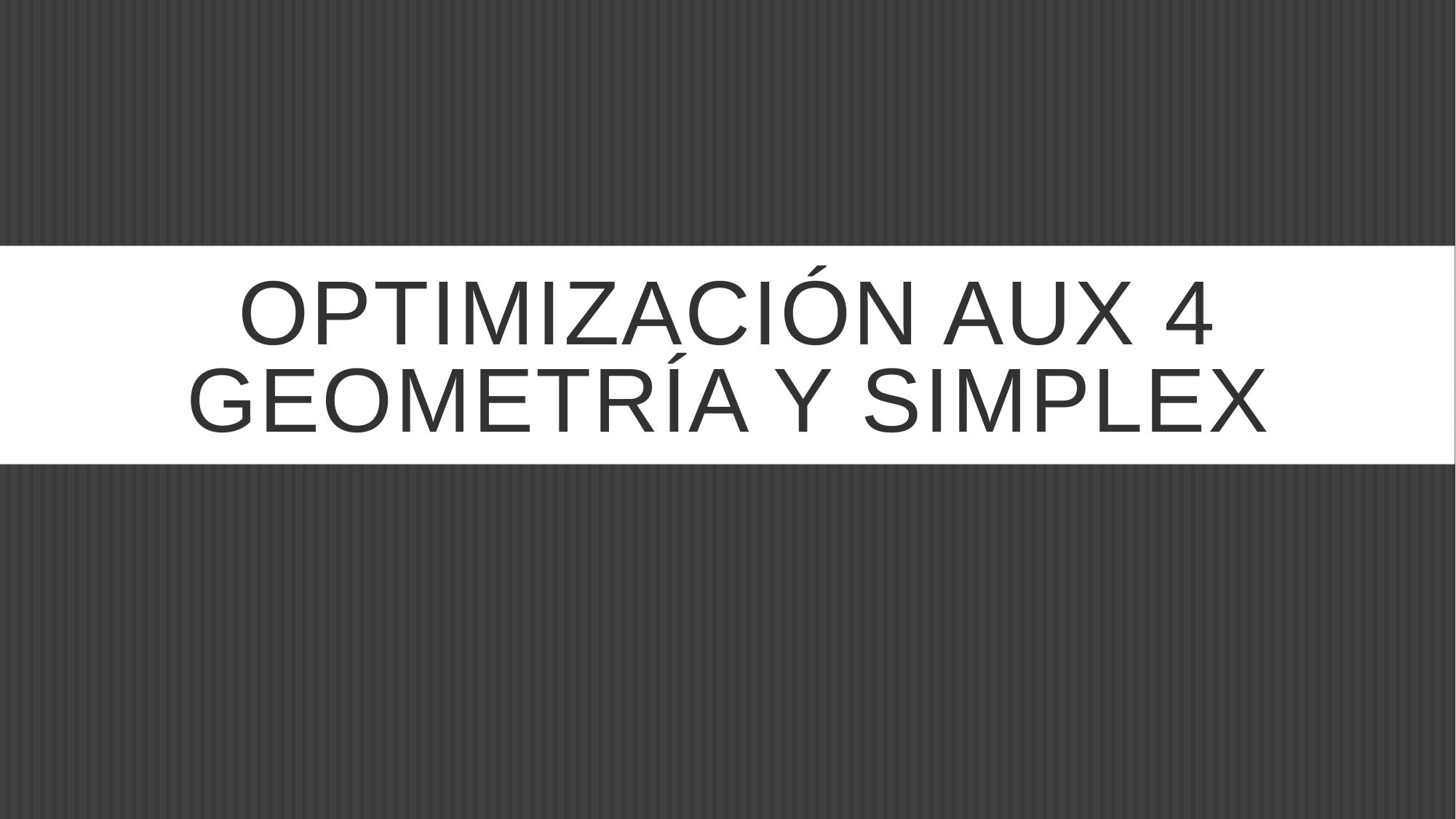

# Optimización AUX 4 geometría y simplex